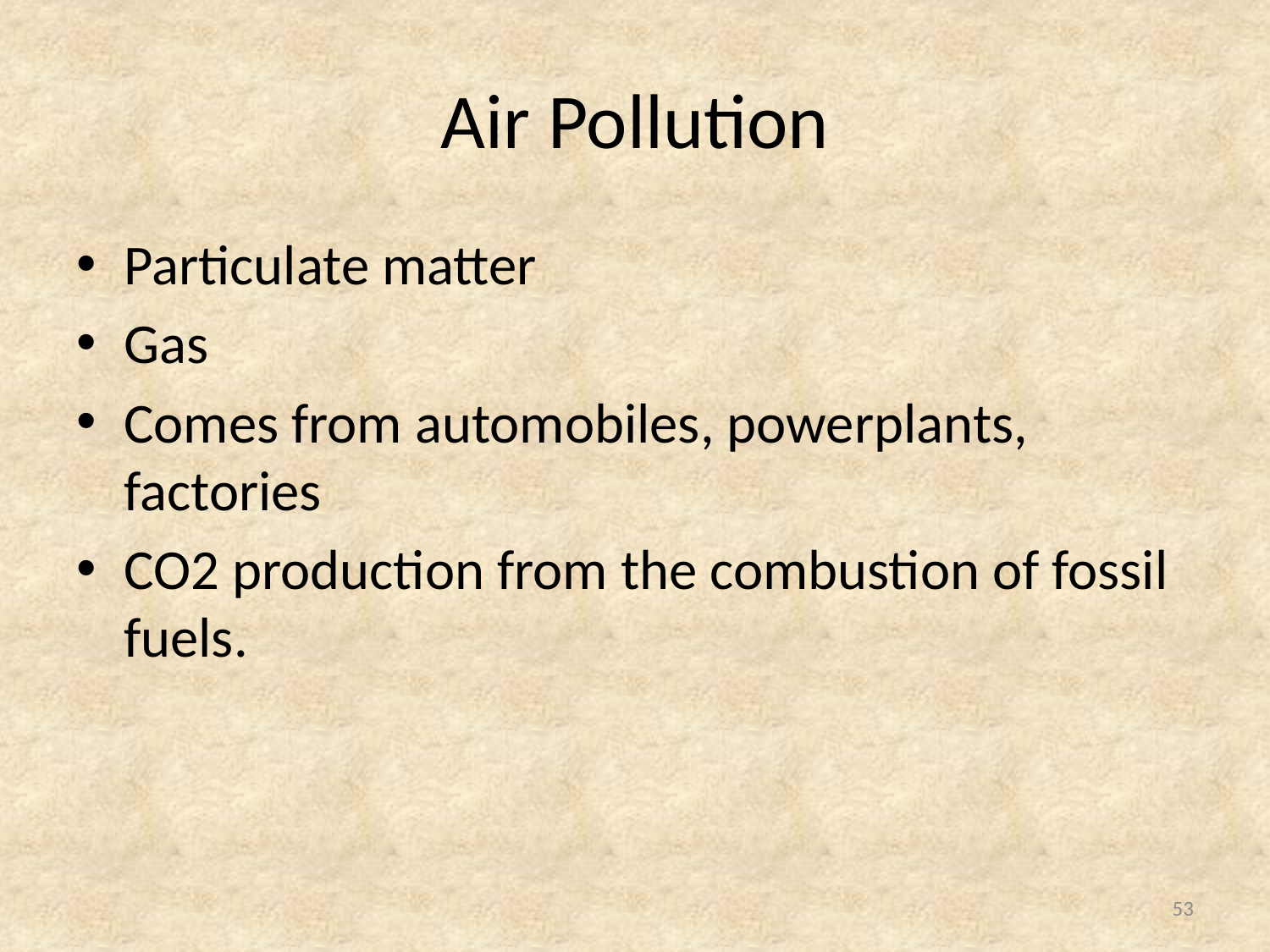

# Air Pollution
Particulate matter
Gas
Comes from automobiles, powerplants, factories
CO2 production from the combustion of fossil fuels.

53